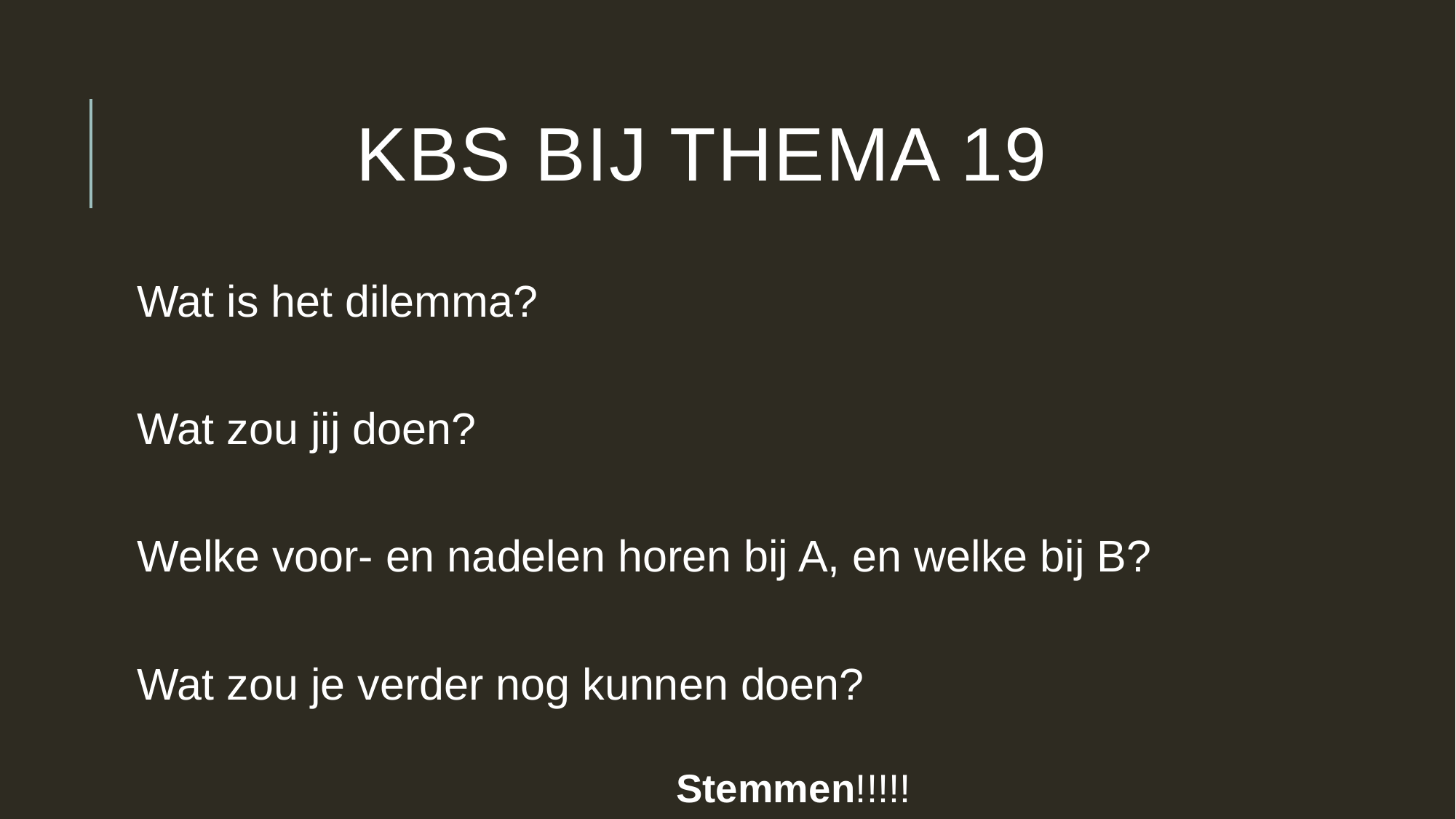

# KBS bij thema 19
Wat is het dilemma?

Wat zou jij doen?

Welke voor- en nadelen horen bij A, en welke bij B?

Wat zou je verder nog kunnen doen?

Stemmen!!!!!